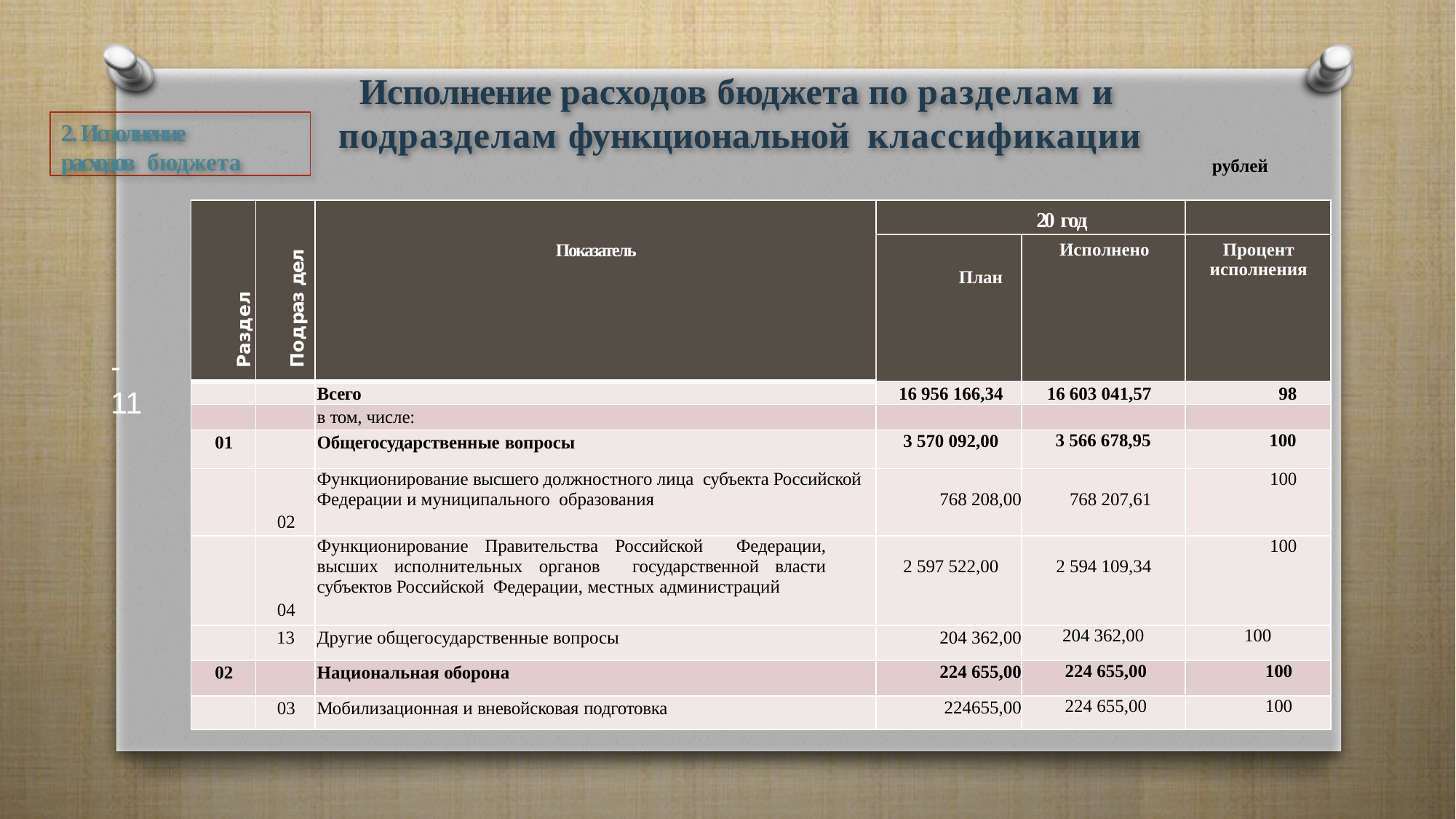

# Исполнение расходов бюджета по разделам и  подразделам функциональной  классификации
2. Исполнение  расходов  бюджета
 рублей
| Раздел | Подраз дел | Показатель | 20 год |  |  |
| --- | --- | --- | --- | --- | --- |
|  |  |  | План | Исполнено | Процент исполнения |
|  |  | Всего | 16 956 166,34 | 16 603 041,57 | 98 |
|  |  | в том, числе: |  |  |  |
| 01 |  | Общегосударственные вопросы | 3 570 092,00 | 3 566 678,95 | 100 |
|  | 02 | Функционирование высшего должностного лица субъекта Российской Федерации и муниципального образования | 768 208,00 | 768 207,61 | 100 |
|  | 04 | Функционирование Правительства Российской Федерации, высших исполнительных органов государственной власти субъектов Российской Федерации, местных администраций | 2 597 522,00 | 2 594 109,34 | 100 |
|  | 13 | Другие общегосударственные вопросы | 204 362,00 | 204 362,00 | 100 |
| 02 |  | Национальная оборона | 224 655,00 | 224 655,00 | 100 |
|  | 03 | Мобилизационная и вневойсковая подготовка | 224655,00 | 224 655,00 | 100 |
-11